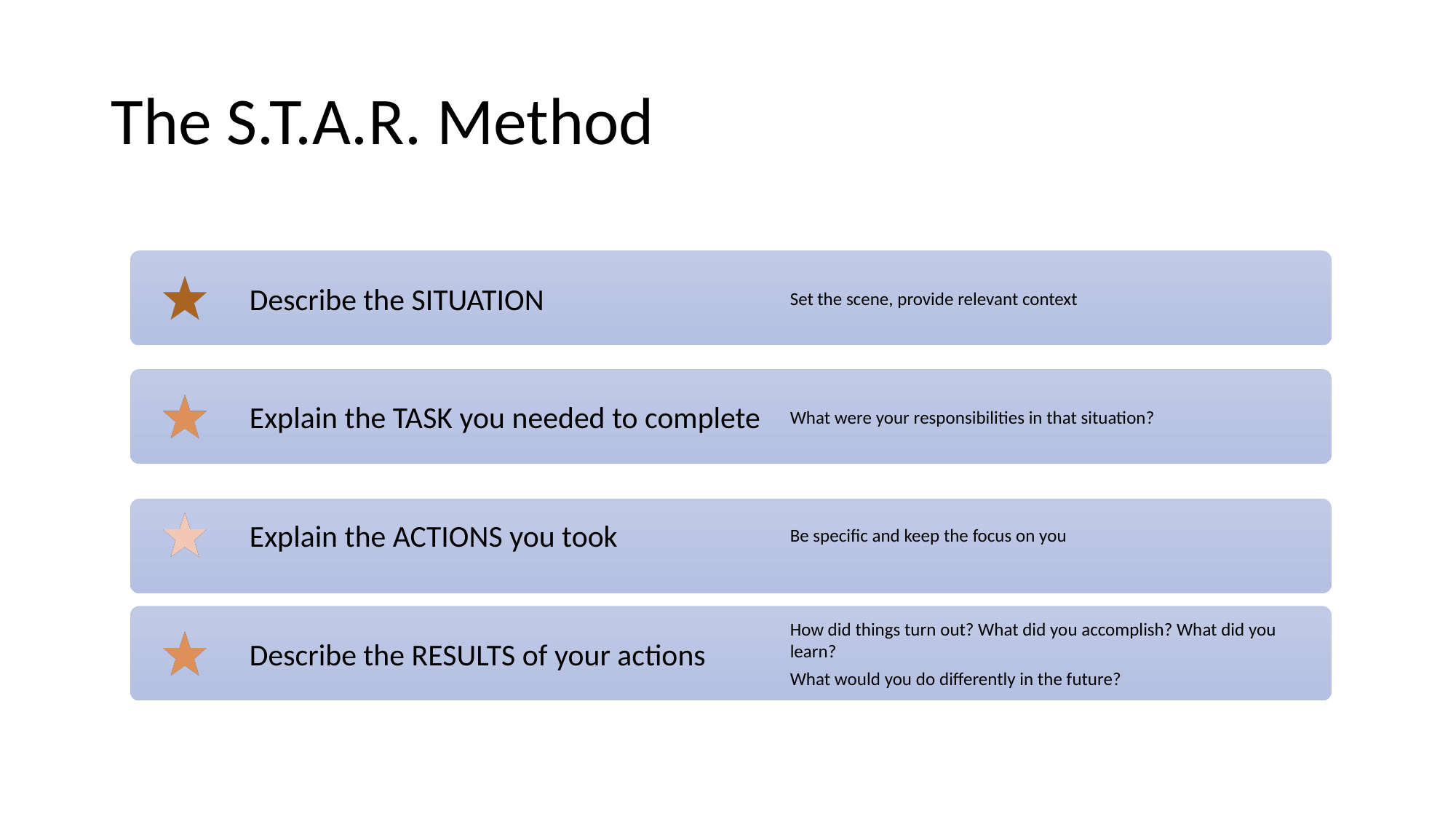

# The S.T.A.R. Method
Describe the SITUATION
Set the scene, provide relevant context
Explain the TASK you needed to complete
What were your responsibilities in that situation?
Explain the ACTIONS you took
Be specific and keep the focus on you
Describe the RESULTS of your actions
How did things turn out? What did you accomplish? What did you learn?
What would you do differently in the future?